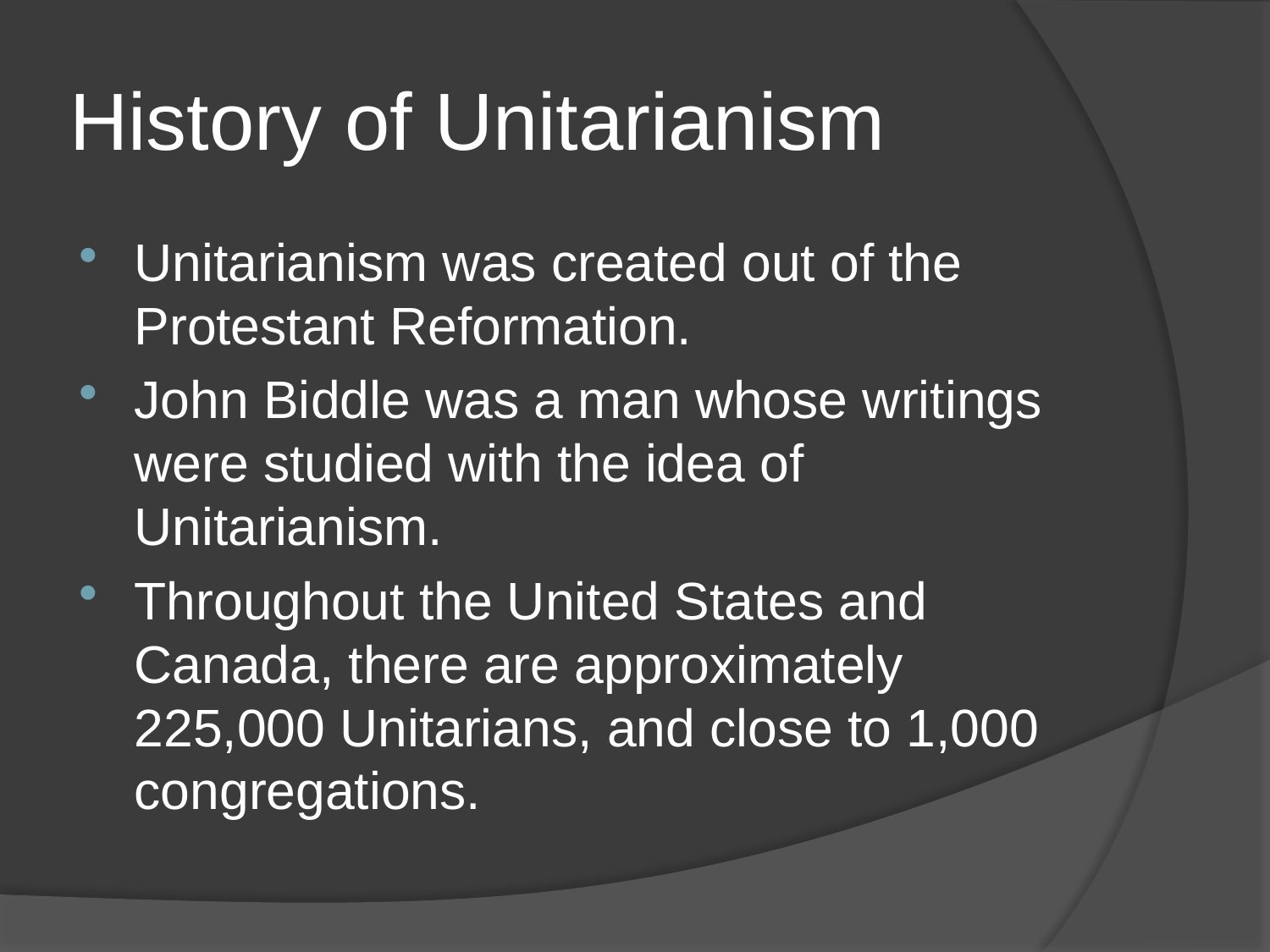

# History of Unitarianism
Unitarianism was created out of the Protestant Reformation.
John Biddle was a man whose writings were studied with the idea of Unitarianism.
Throughout the United States and Canada, there are approximately 225,000 Unitarians, and close to 1,000 congregations.